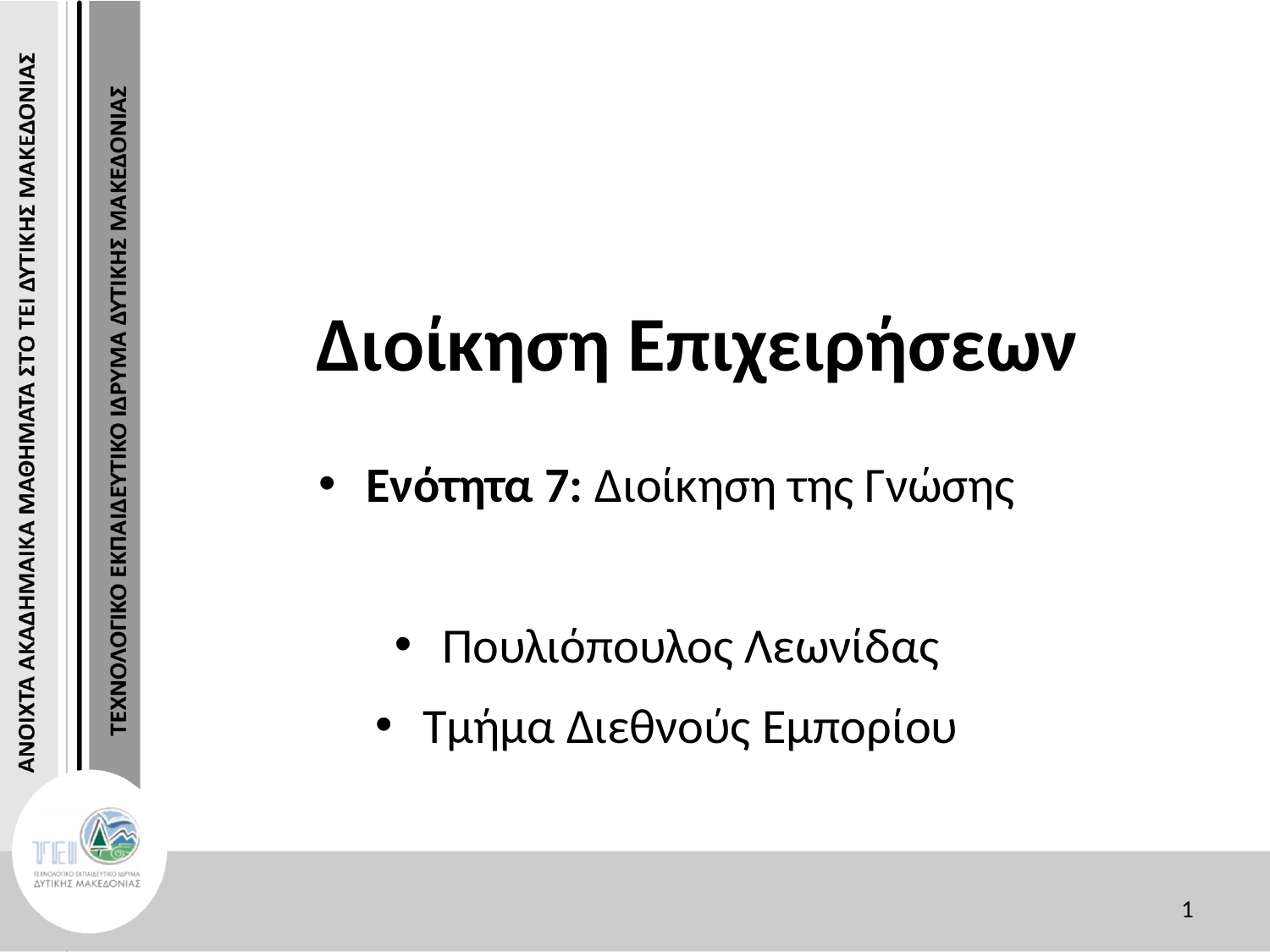

Διοίκηση Επιχειρήσεων
Ενότητα 7: Διοίκηση της Γνώσης

Πουλιόπουλος Λεωνίδας
Τμήμα Διεθνούς Εμπορίου
1